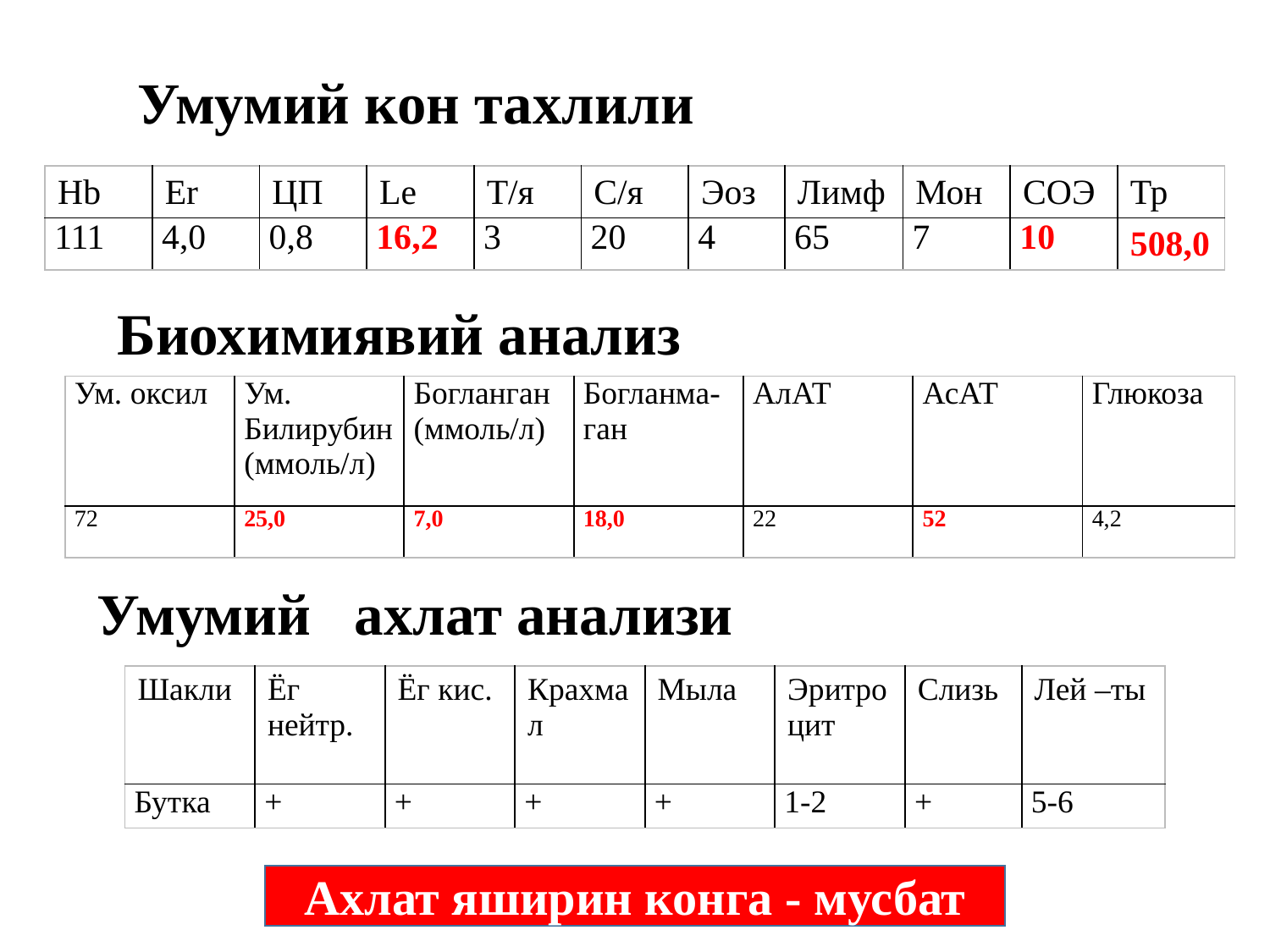

# Умумий кон тахлили
| Hb | Er | ЦП | Le | Т/я | С/я | Эоз | Лимф | Мон | СОЭ | Тр |
| --- | --- | --- | --- | --- | --- | --- | --- | --- | --- | --- |
| 111 | 4,0 | 0,8 | 16,2 | 3 | 20 | 4 | 65 | 7 | 10 | 508,0 |
Биохимиявий анализ
| Ум. оксил | Ум. Билирубин (ммоль/л) | Богланган (ммоль/л) | Богланма-ган | АлАТ | АсАТ | Глюкоза |
| --- | --- | --- | --- | --- | --- | --- |
| 72 | 25,0 | 7,0 | 18,0 | 22 | 52 | 4,2 |
Умумий   ахлат анализи
| Шакли | Ёг нейтр. | Ёг кис. | Крахмал | Мыла | Эритроцит | Слизь | Лей –ты |
| --- | --- | --- | --- | --- | --- | --- | --- |
| Бутка | + | + | + | + | 1-2 | + | 5-6 |
Ахлат яширин конга - мусбат